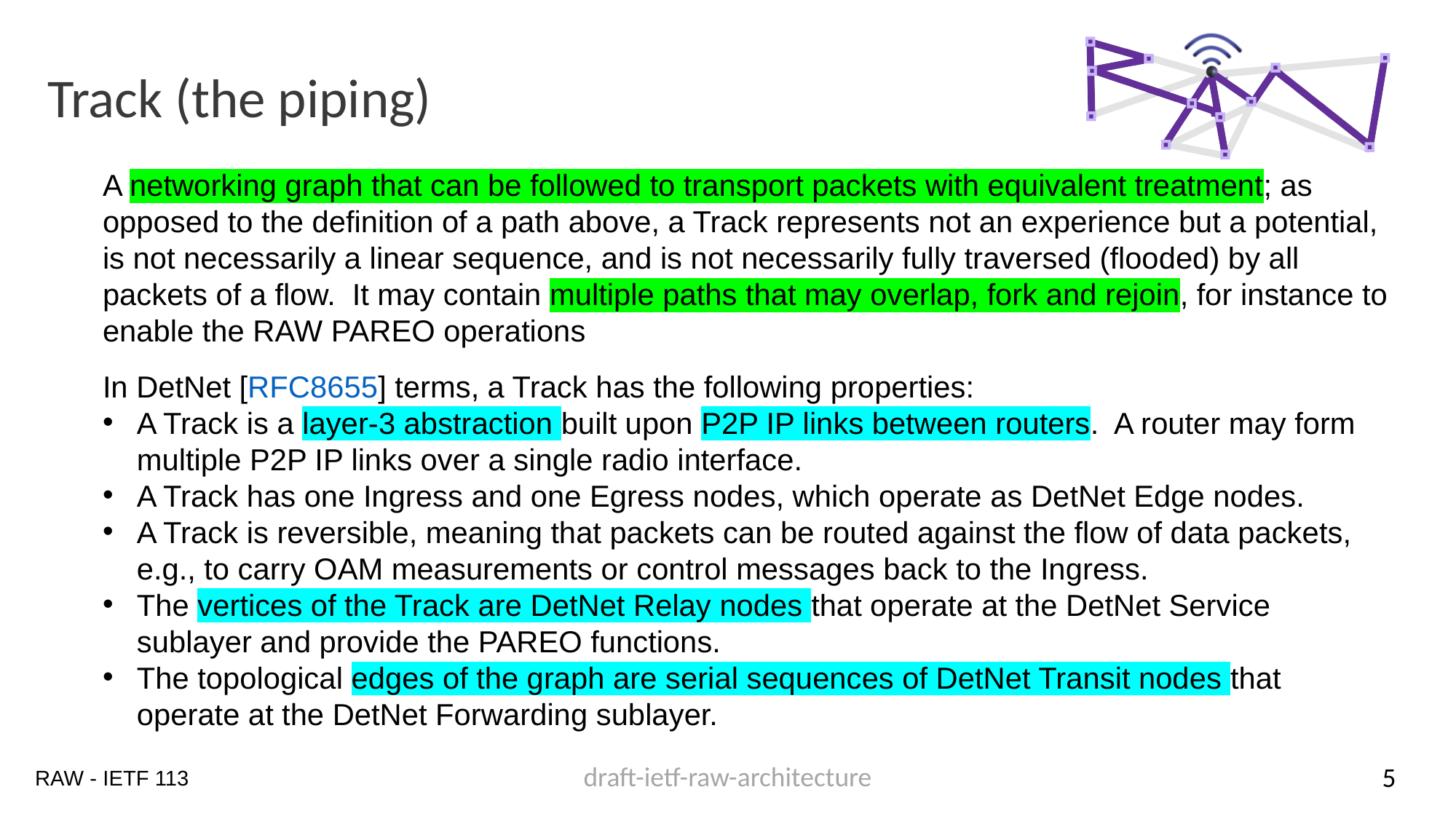

# Track (the piping)
A networking graph that can be followed to transport packets with equivalent treatment; as opposed to the definition of a path above, a Track represents not an experience but a potential, is not necessarily a linear sequence, and is not necessarily fully traversed (flooded) by all packets of a flow.  It may contain multiple paths that may overlap, fork and rejoin, for instance to enable the RAW PAREO operations

In DetNet [RFC8655] terms, a Track has the following properties:
A Track is a layer-3 abstraction built upon P2P IP links between routers.  A router may form multiple P2P IP links over a single radio interface.
A Track has one Ingress and one Egress nodes, which operate as DetNet Edge nodes.
A Track is reversible, meaning that packets can be routed against the flow of data packets, e.g., to carry OAM measurements or control messages back to the Ingress.
The vertices of the Track are DetNet Relay nodes that operate at the DetNet Service sublayer and provide the PAREO functions.
The topological edges of the graph are serial sequences of DetNet Transit nodes that operate at the DetNet Forwarding sublayer.
5